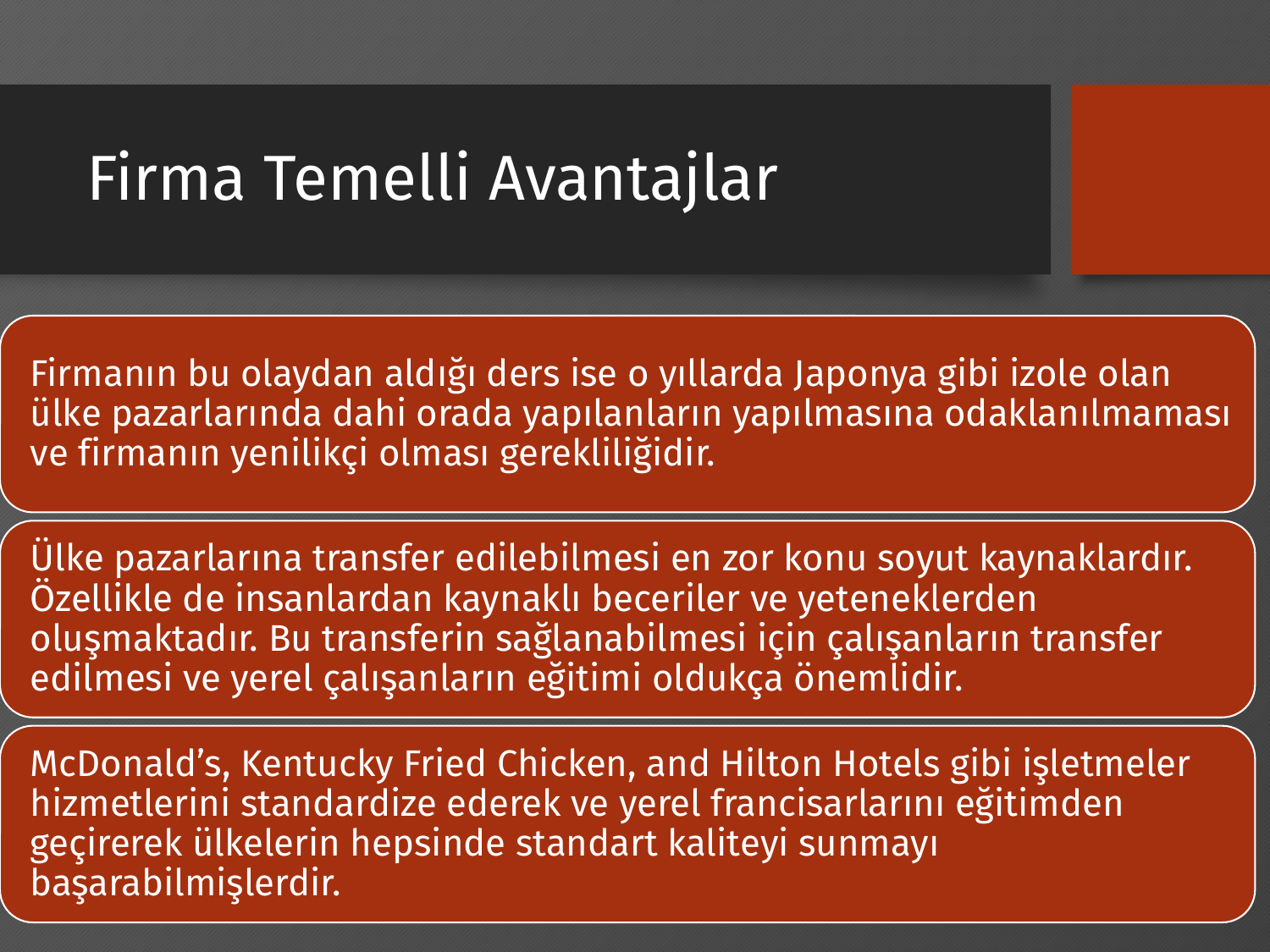

# Firma Temelli Avantajlar
Firmanın bu olaydan aldığı ders ise o yıllarda Japonya gibi izole olan ülke pazarlarında dahi orada yapılanların yapılmasına odaklanılmaması ve firmanın yenilikçi olması gerekliliğidir.
Ülke pazarlarına transfer edilebilmesi en zor konu soyut kaynaklardır. Özellikle de insanlardan kaynaklı beceriler ve yeteneklerden oluşmaktadır. Bu transferin sağlanabilmesi için çalışanların transfer edilmesi ve yerel çalışanların eğitimi oldukça önemlidir.
McDonald’s, Kentucky Fried Chicken, and Hilton Hotels gibi işletmeler hizmetlerini standardize ederek ve yerel francisarlarını eğitimden geçirerek ülkelerin hepsinde standart kaliteyi sunmayı başarabilmişlerdir.